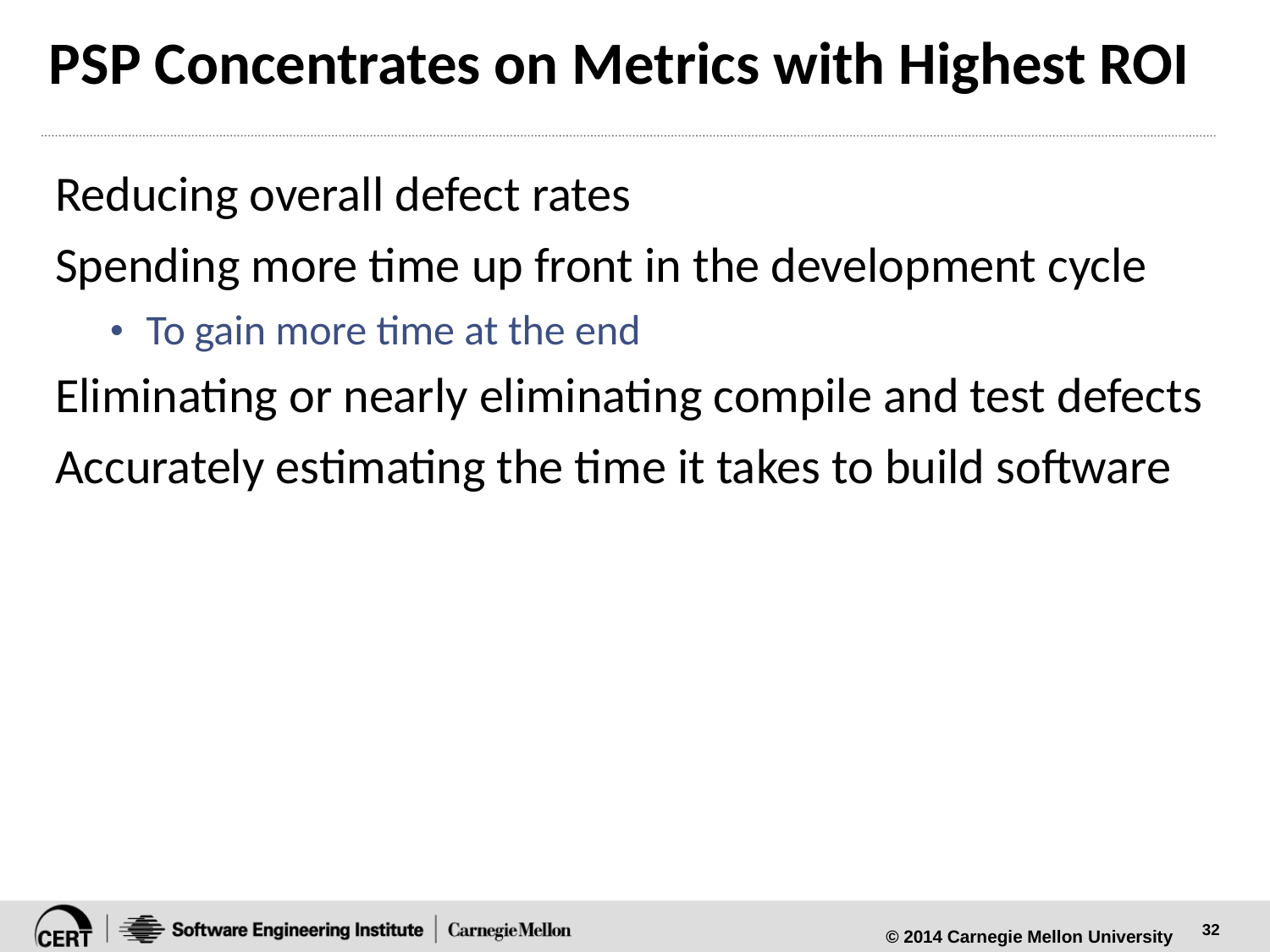

# PSP Concentrates on Metrics with Highest ROI
Reducing overall defect rates
Spending more time up front in the development cycle
To gain more time at the end
Eliminating or nearly eliminating compile and test defects
Accurately estimating the time it takes to build software